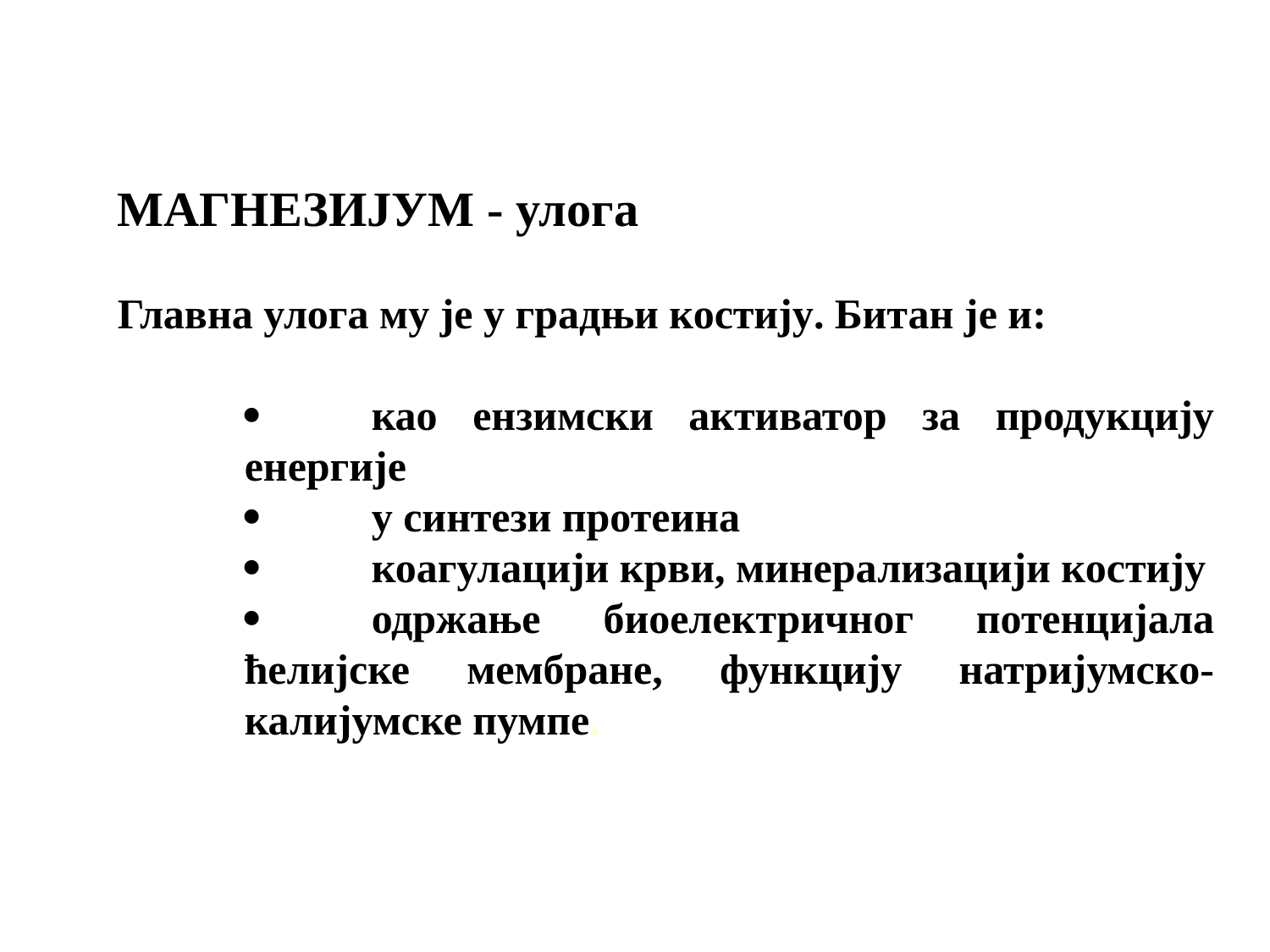

МАГНЕЗИЈУМ - улога

Главна улога му је у градњи костију. Битан је и:

•	као ензимски активатор за продукцију енергије
•	у синтези протеина
•	коагулацији крви, минерализацији костију
•	одржање биоелектричног потенцијала ћелијске мембране, функцију натријумско-калијумске пумпе.